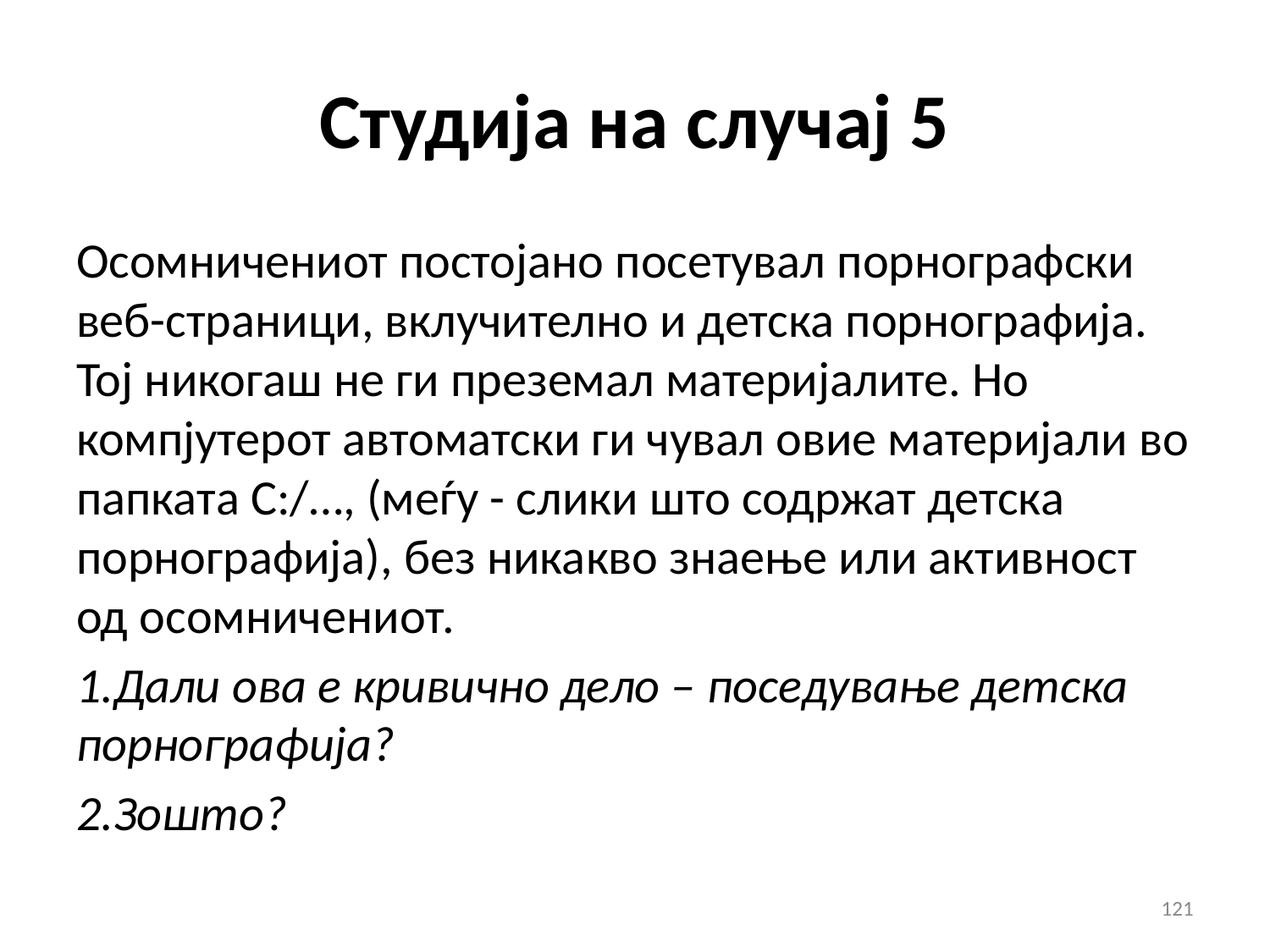

# Студија на случај 5
Осомничениот постојано посетувал порнографски веб-страници, вклучително и детска порнографија. Тој никогаш не ги преземал материјалите. Но компјутерот автоматски ги чувал овие материјали во папката C:/…, (меѓу - слики што содржат детска порнографија), без никакво знаење или активност од осомничениот.
Дали ова е кривично дело – поседување детска порнографија?
Зошто?

121